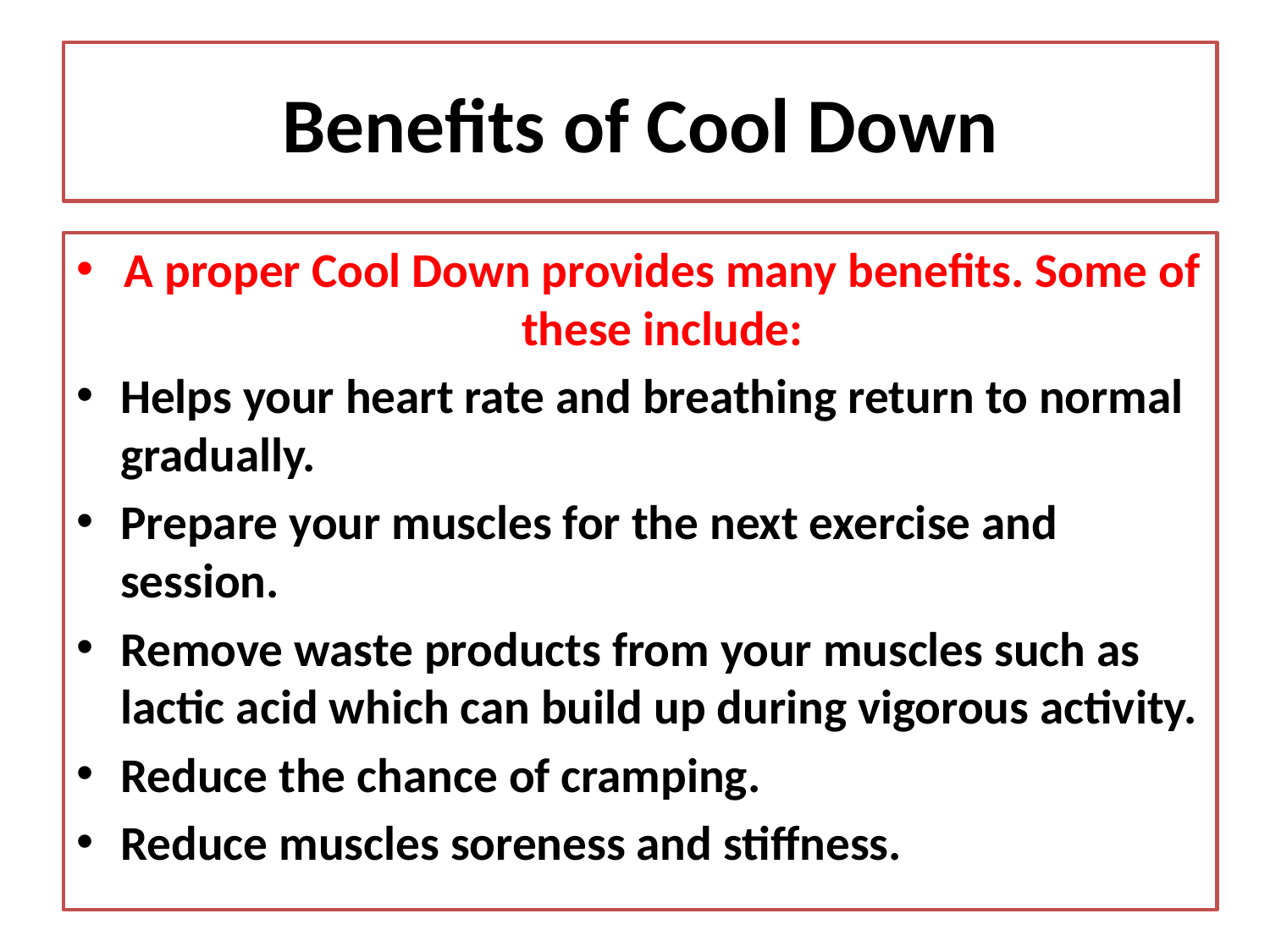

# Benefits of Cool Down
A proper Cool Down provides many benefits. Some of these include:
Helps your heart rate and breathing return to normal gradually.
Prepare your muscles for the next exercise and session.
Remove waste products from your muscles such as lactic acid which can build up during vigorous activity.
Reduce the chance of cramping.
Reduce muscles soreness and stiffness.